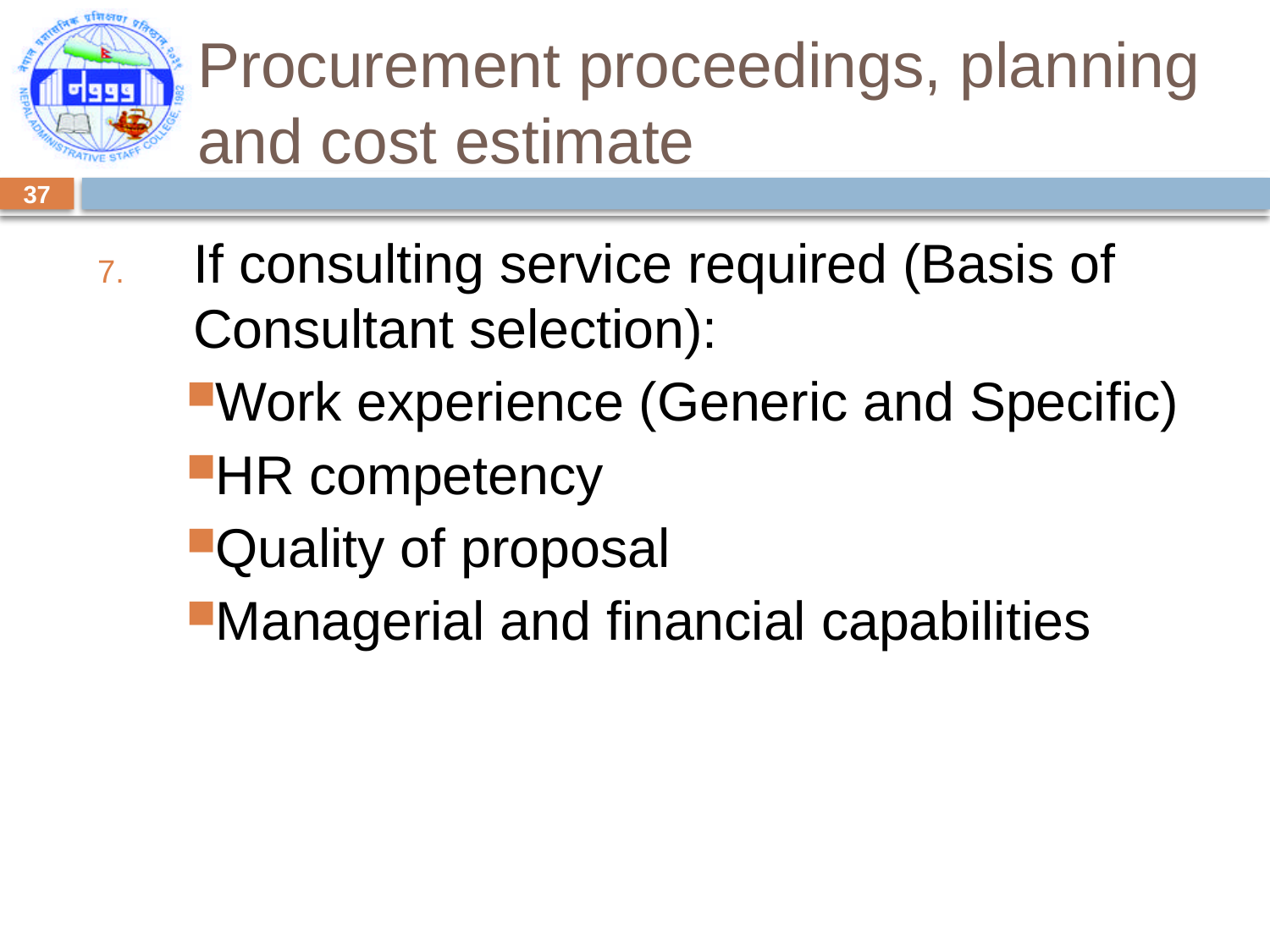

# Procurement proceedings, planning and cost estimate
37
If consulting service required (Basis of Consultant selection):
Work experience (Generic and Specific)
HR competency
Quality of proposal
Managerial and financial capabilities